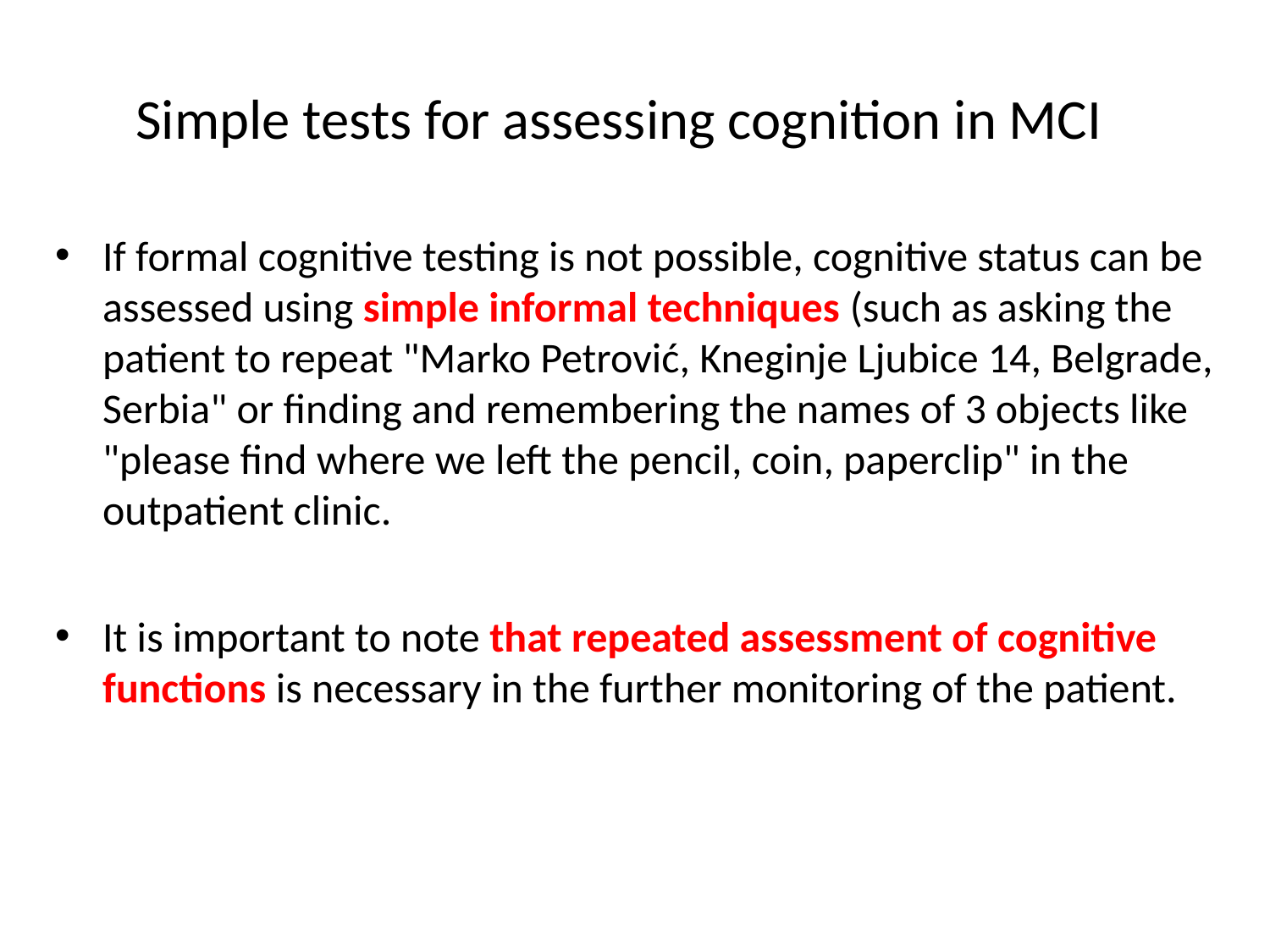

Simple tests for assessing cognition in MCI
If formal cognitive testing is not possible, cognitive status can be assessed using simple informal techniques (such as asking the patient to repeat "Marko Petrović, Kneginje Ljubice 14, Belgrade, Serbia" or finding and remembering the names of 3 objects like "please find where we left the pencil, coin, paperclip" in the outpatient clinic.

It is important to note that repeated assessment of cognitive functions is necessary in the further monitoring of the patient.